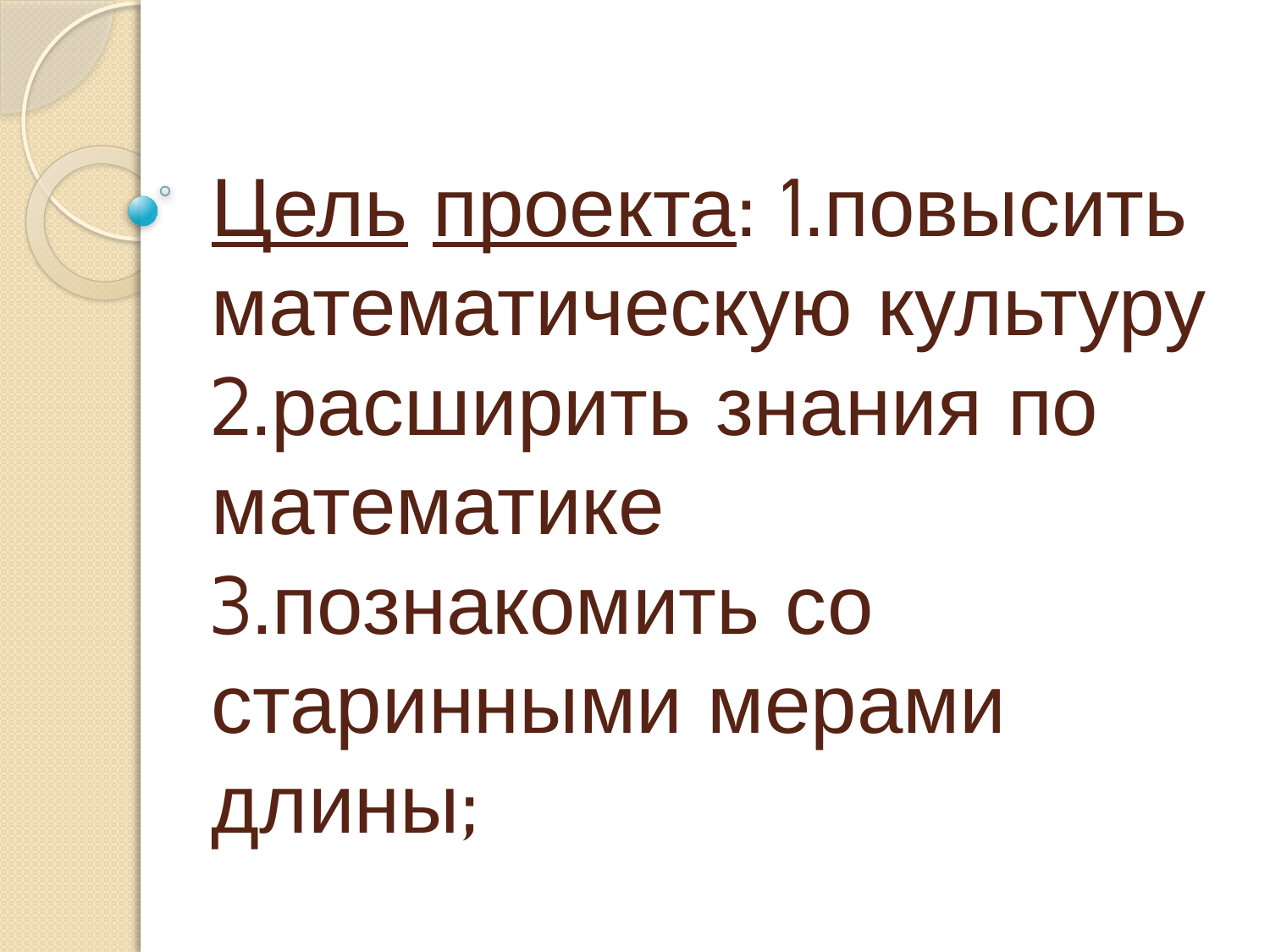

# Цель проекта: 1.повысить математическую культуру 2.расширить знания по математике 3.познакомить со старинными мерами длины;